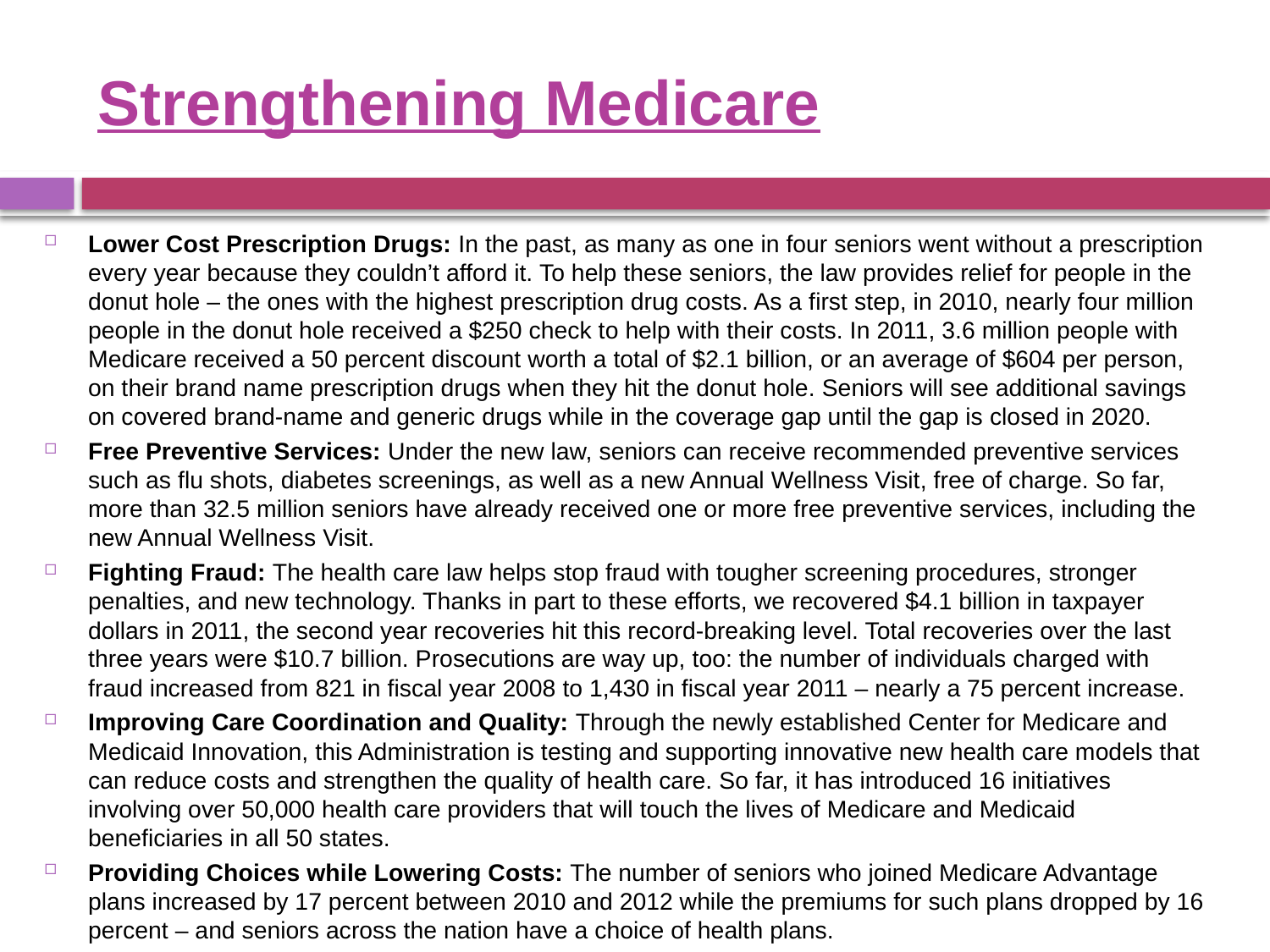

# Strengthening Medicare
Lower Cost Prescription Drugs: In the past, as many as one in four seniors went without a prescription every year because they couldn’t afford it. To help these seniors, the law provides relief for people in the donut hole – the ones with the highest prescription drug costs. As a first step, in 2010, nearly four million people in the donut hole received a $250 check to help with their costs. In 2011, 3.6 million people with Medicare received a 50 percent discount worth a total of $2.1 billion, or an average of $604 per person, on their brand name prescription drugs when they hit the donut hole. Seniors will see additional savings on covered brand-name and generic drugs while in the coverage gap until the gap is closed in 2020.
Free Preventive Services: Under the new law, seniors can receive recommended preventive services such as flu shots, diabetes screenings, as well as a new Annual Wellness Visit, free of charge. So far, more than 32.5 million seniors have already received one or more free preventive services, including the new Annual Wellness Visit.
Fighting Fraud: The health care law helps stop fraud with tougher screening procedures, stronger penalties, and new technology. Thanks in part to these efforts, we recovered $4.1 billion in taxpayer dollars in 2011, the second year recoveries hit this record-breaking level. Total recoveries over the last three years were $10.7 billion. Prosecutions are way up, too: the number of individuals charged with fraud increased from 821 in fiscal year 2008 to 1,430 in fiscal year 2011 – nearly a 75 percent increase.
Improving Care Coordination and Quality: Through the newly established Center for Medicare and Medicaid Innovation, this Administration is testing and supporting innovative new health care models that can reduce costs and strengthen the quality of health care. So far, it has introduced 16 initiatives involving over 50,000 health care providers that will touch the lives of Medicare and Medicaid beneficiaries in all 50 states.
Providing Choices while Lowering Costs: The number of seniors who joined Medicare Advantage plans increased by 17 percent between 2010 and 2012 while the premiums for such plans dropped by 16 percent – and seniors across the nation have a choice of health plans.